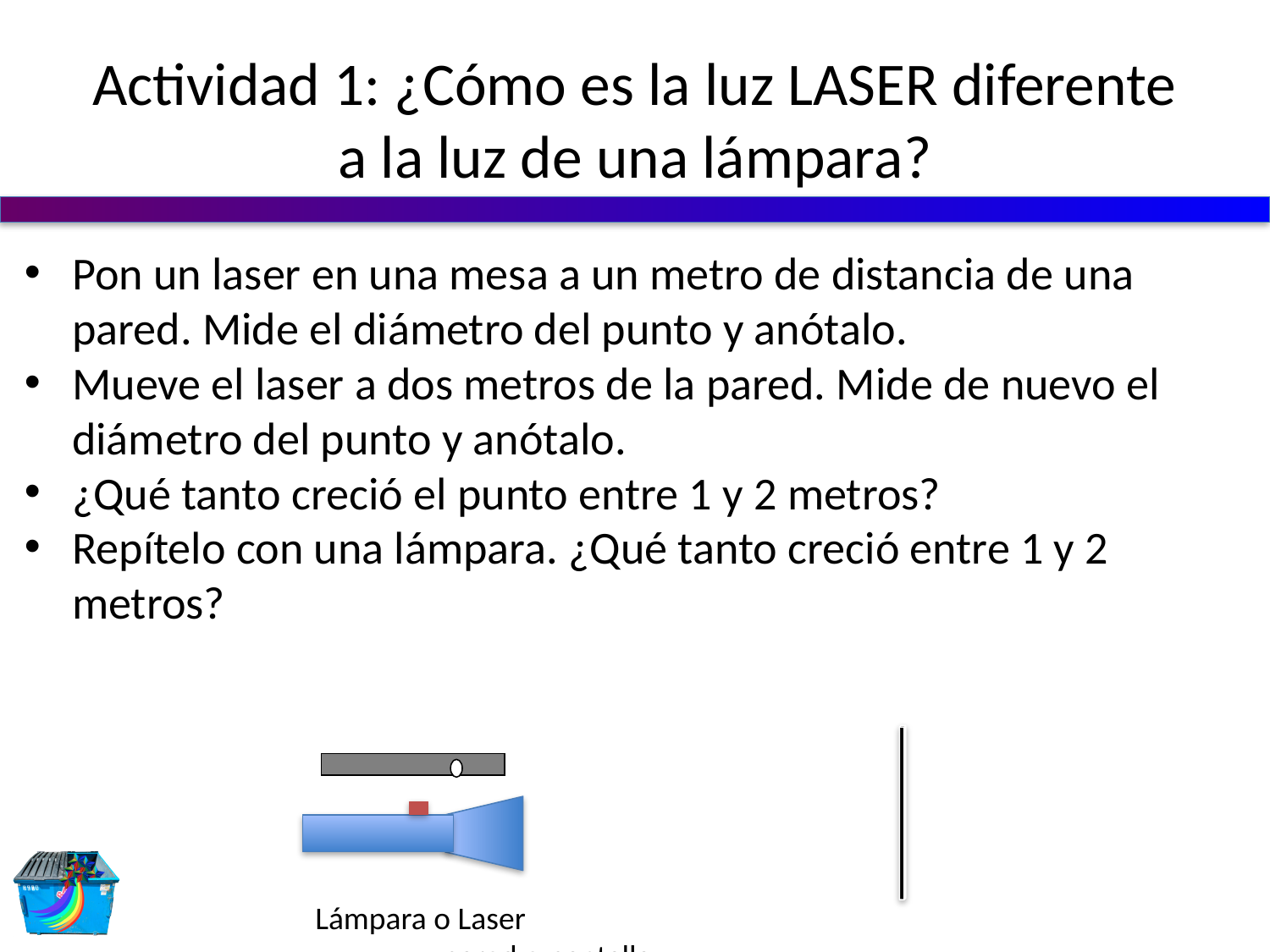

# Actividad 1: ¿Cómo es la luz LASER diferente a la luz de una lámpara?
Pon un laser en una mesa a un metro de distancia de una pared. Mide el diámetro del punto y anótalo.
Mueve el laser a dos metros de la pared. Mide de nuevo el diámetro del punto y anótalo.
¿Qué tanto creció el punto entre 1 y 2 metros?
Repítelo con una lámpara. ¿Qué tanto creció entre 1 y 2 metros?

Lámpara o Laser					pared o pantalla